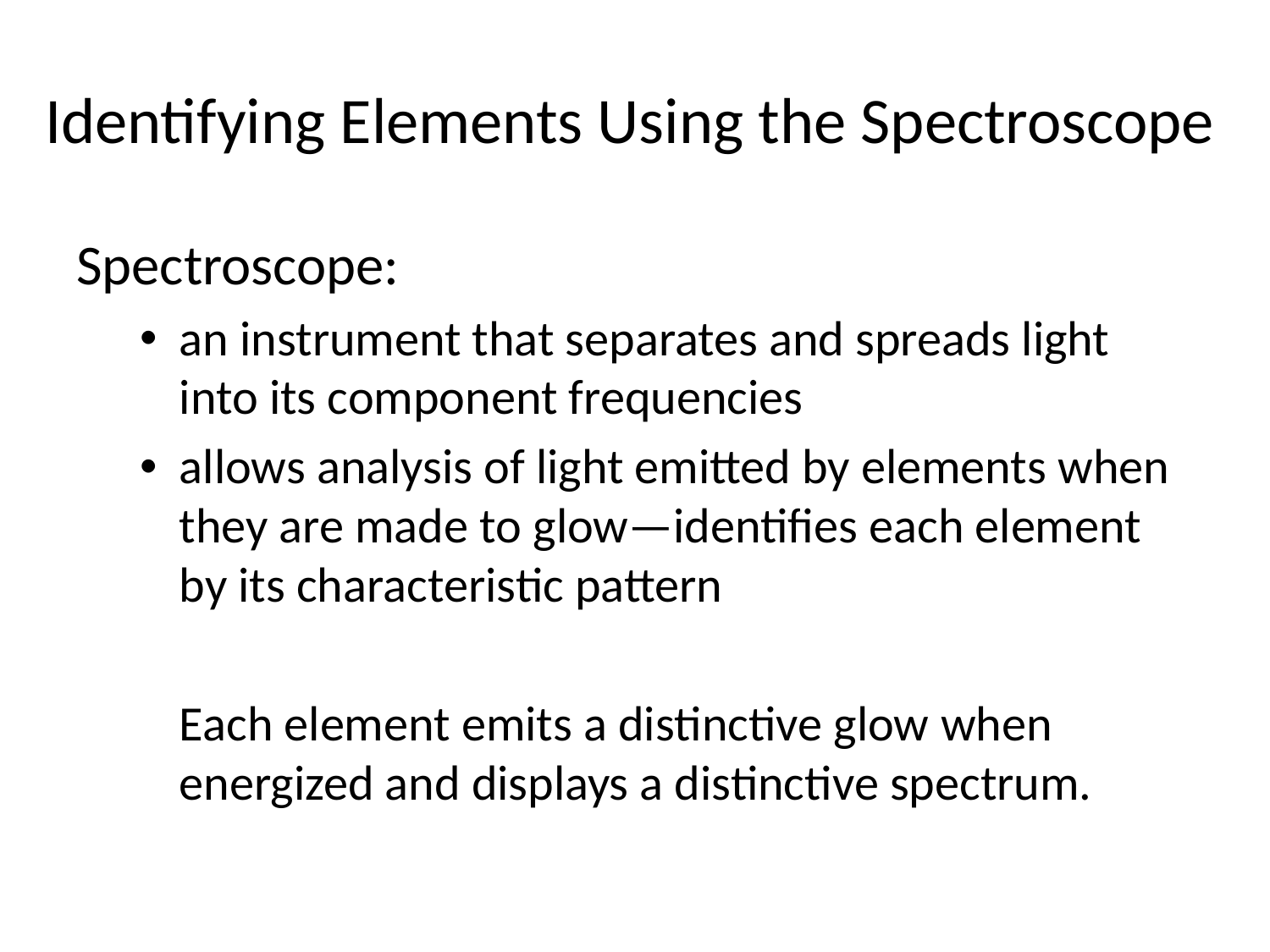

# Identifying Elements Using the Spectroscope
Spectroscope:
an instrument that separates and spreads light into its component frequencies
allows analysis of light emitted by elements when they are made to glow—identifies each element by its characteristic pattern

	Each element emits a distinctive glow when energized and displays a distinctive spectrum.